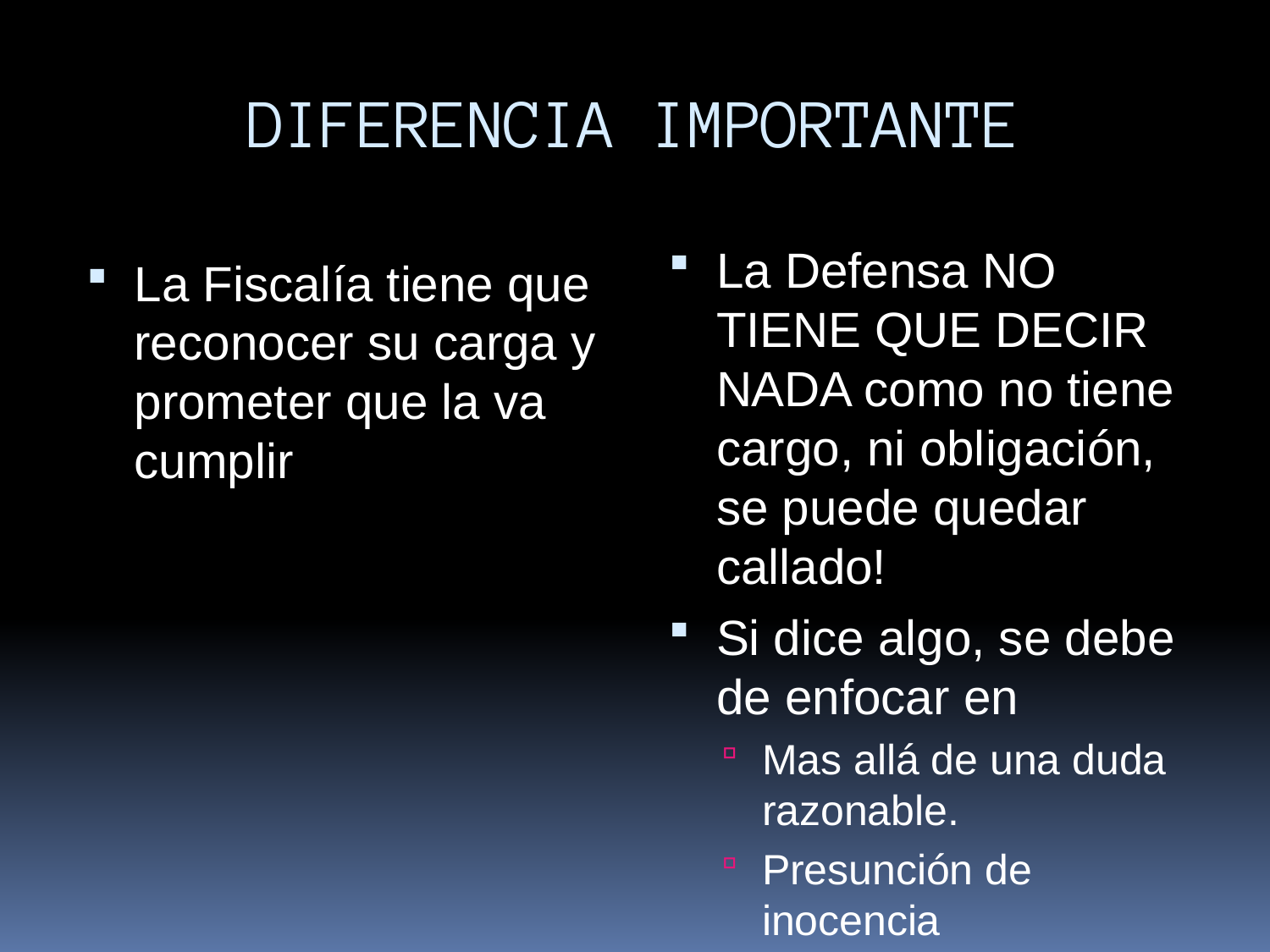

# DIFERENCIA IMPORTANTE
La Defensa NO TIENE QUE DECIR NADA como no tiene cargo, ni obligación, se puede quedar callado!
Si dice algo, se debe de enfocar en
Mas allá de una duda razonable.
Presunción de inocencia
La Fiscalía tiene que reconocer su carga y prometer que la va cumplir